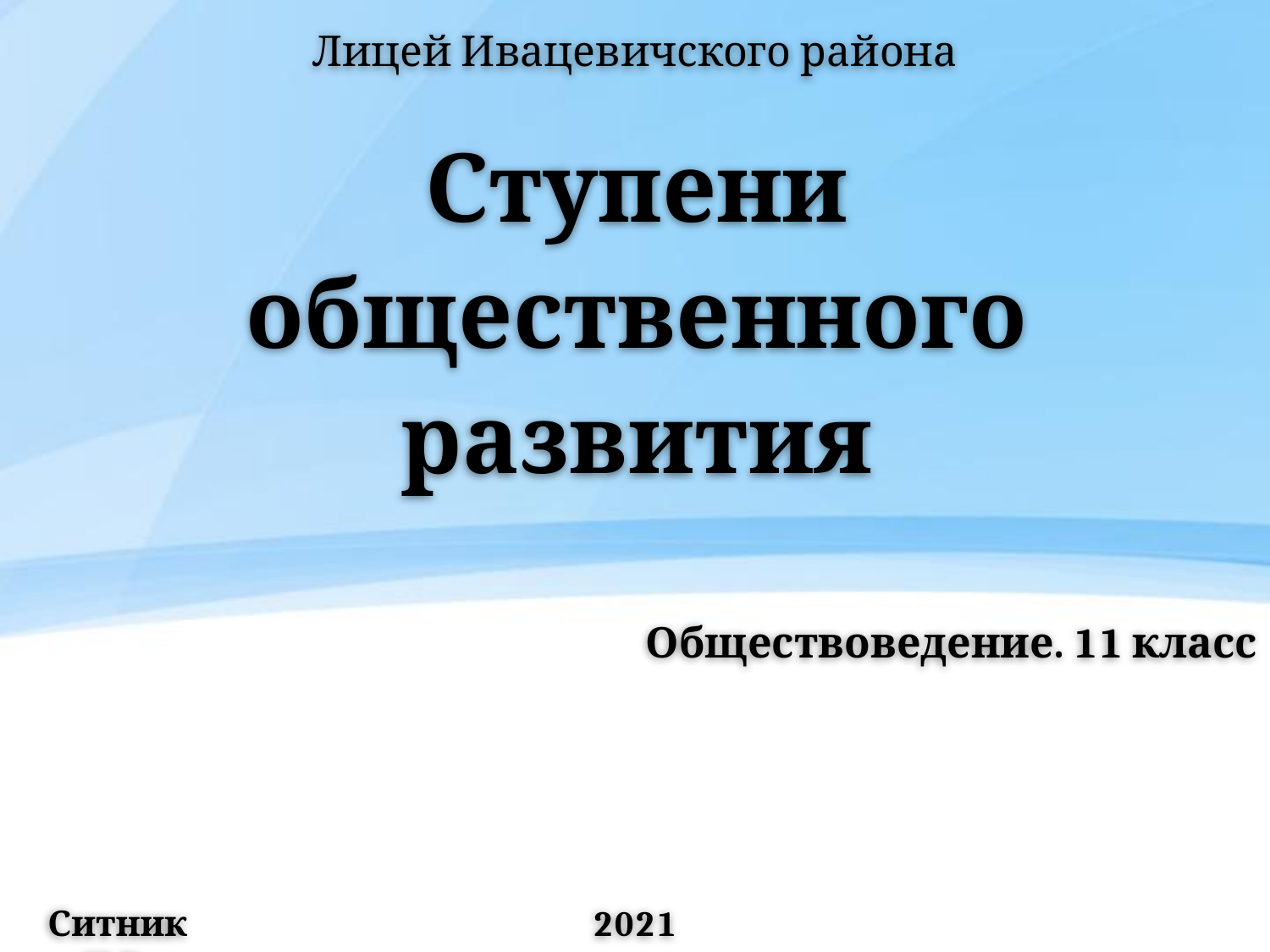

Лицей Ивацевичского района
# Ступени общественного развития
Обществоведение. 11 класс
Ситник П.В.
2021